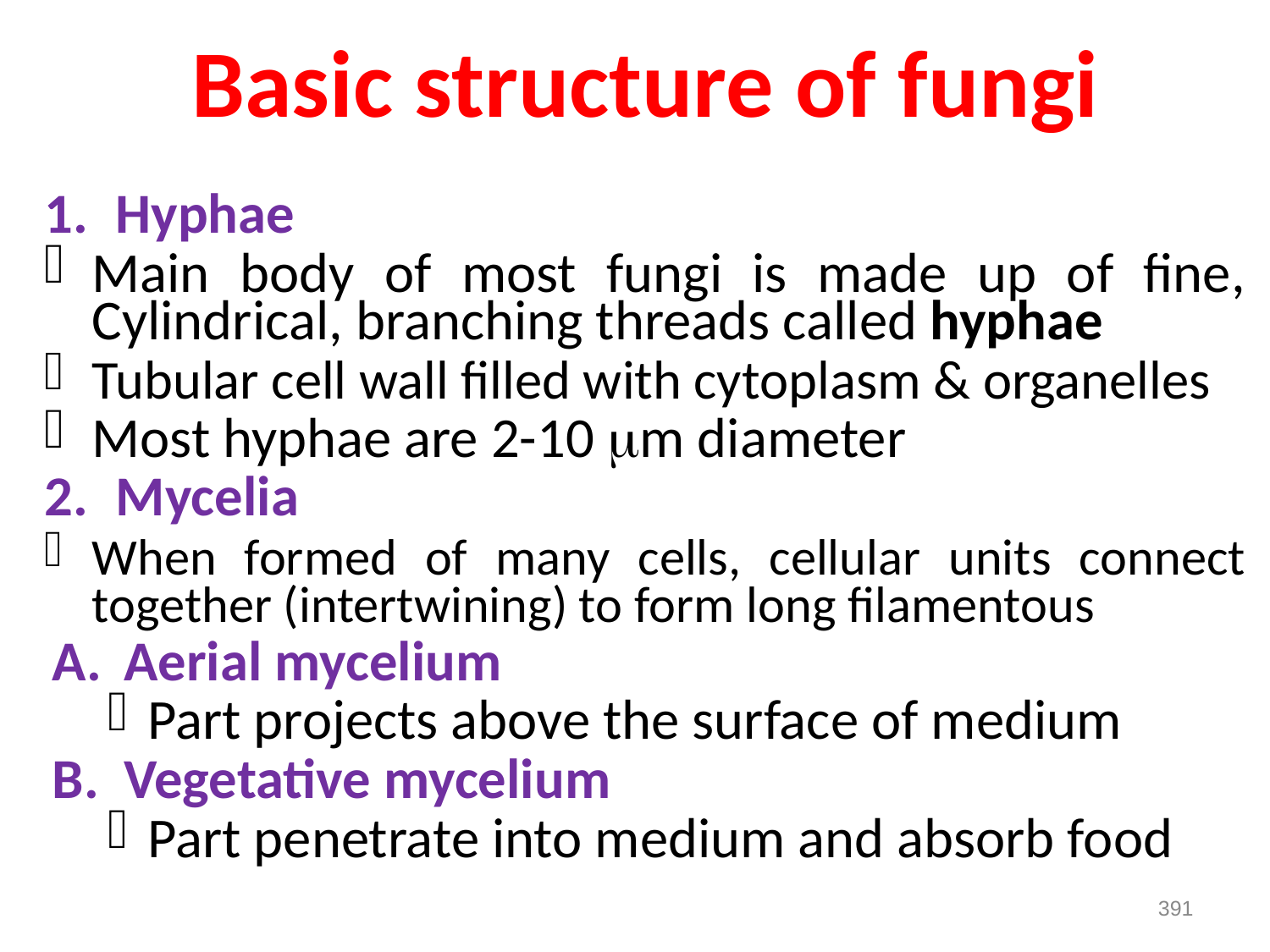

# Basic structure of fungi
Hyphae
Main body of most fungi is made up of fine, Cylindrical, branching threads called hyphae
Tubular cell wall filled with cytoplasm & organelles
Most hyphae are 2-10 μm diameter
Mycelia
When formed of many cells, cellular units connect together (intertwining) to form long filamentous
Aerial mycelium
Part projects above the surface of medium
Vegetative mycelium
Part penetrate into medium and absorb food

391